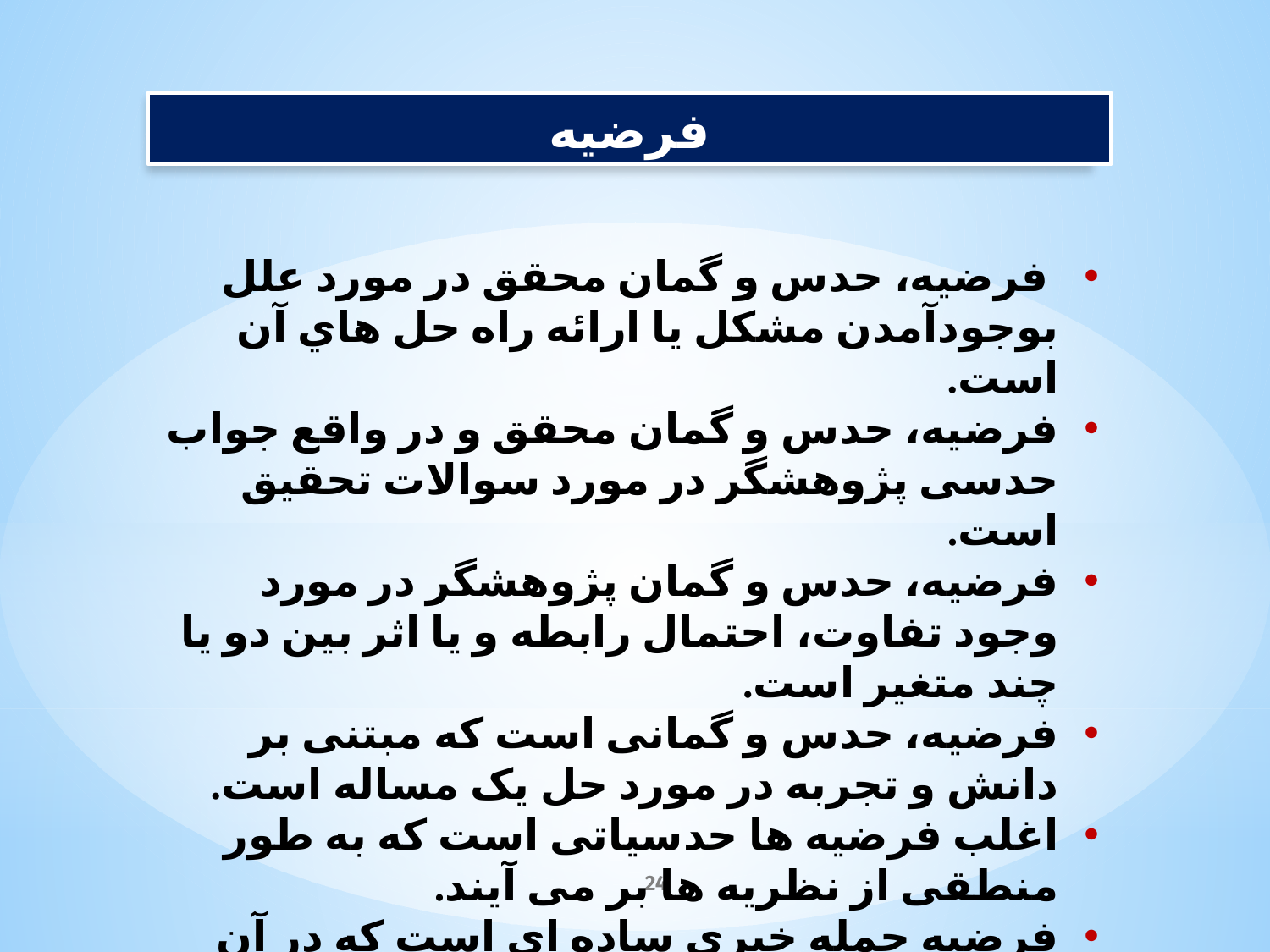

فرضیه
 فرضیه، حدس و گمان محقق در مورد علل بوجودآمدن مشكل يا ارائه راه حل هاي آن است.
فرضیه، حدس و گمان محقق و در واقع جواب حدسی پژوهشگر در مورد سوالات تحقیق است.
فرضیه، حدس و گمان پژوهشگر در مورد وجود تفاوت، احتمال رابطه و یا اثر بین دو یا چند متغیر است.
فرضیه، حدس و گمانی است که مبتنی بر دانش و تجربه در مورد حل یک مساله است.
اغلب فرضیه ها حدسیاتی است که به طور منطقی از نظریه ها بر می آیند.
فرضیه جمله خبری ساده ای است که در آن دو یا چند متغیر ( مستقل و وابسته) دیده می شود.
24